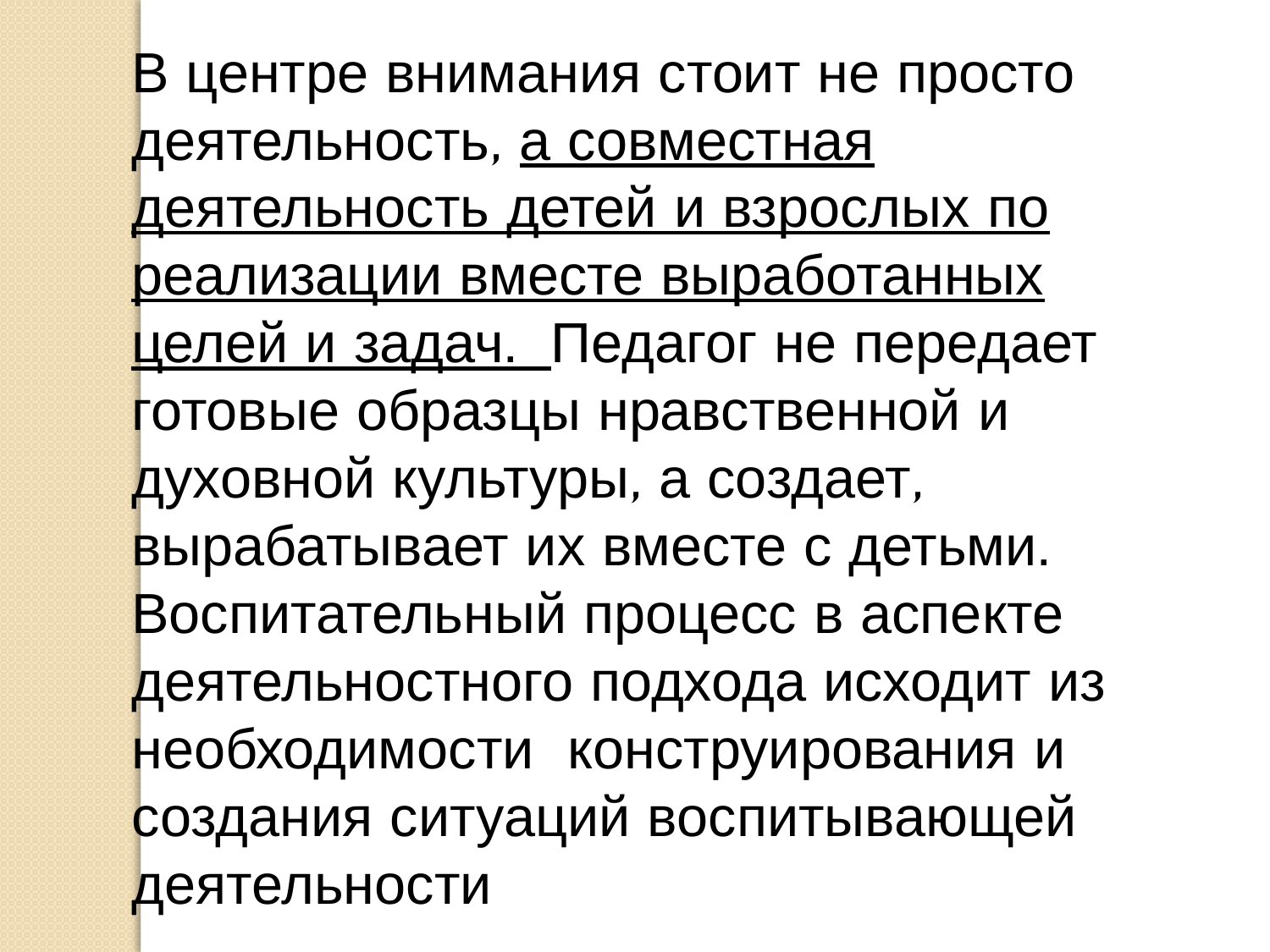

В центре внимания стоит не просто деятельность, а совместная деятельность детей и взрослых по реализации вместе выработанных целей и задач.  Педагог не передает готовые образцы нравственной и духовной культуры, а создает, вырабатывает их вместе с детьми. Воспитательный процесс в аспекте деятельностного подхода исходит из необходимости  конструирования и создания ситуаций воспитывающей  деятельности